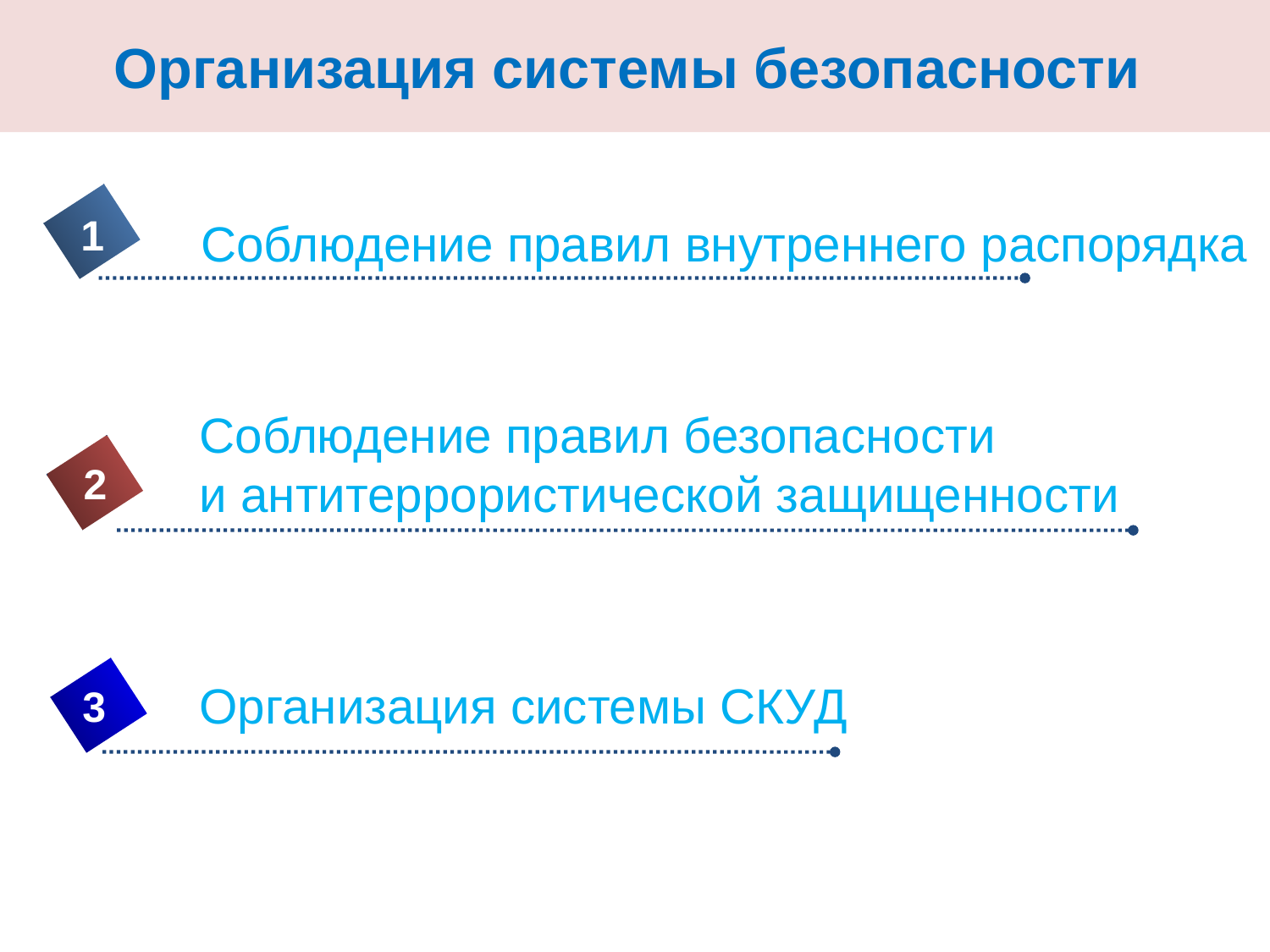

# Организация системы безопасности

1
Соблюдение правил внутреннего распорядка

Соблюдение правил безопасности
и антитеррористической защищенности

2

Организация системы СКУД

3